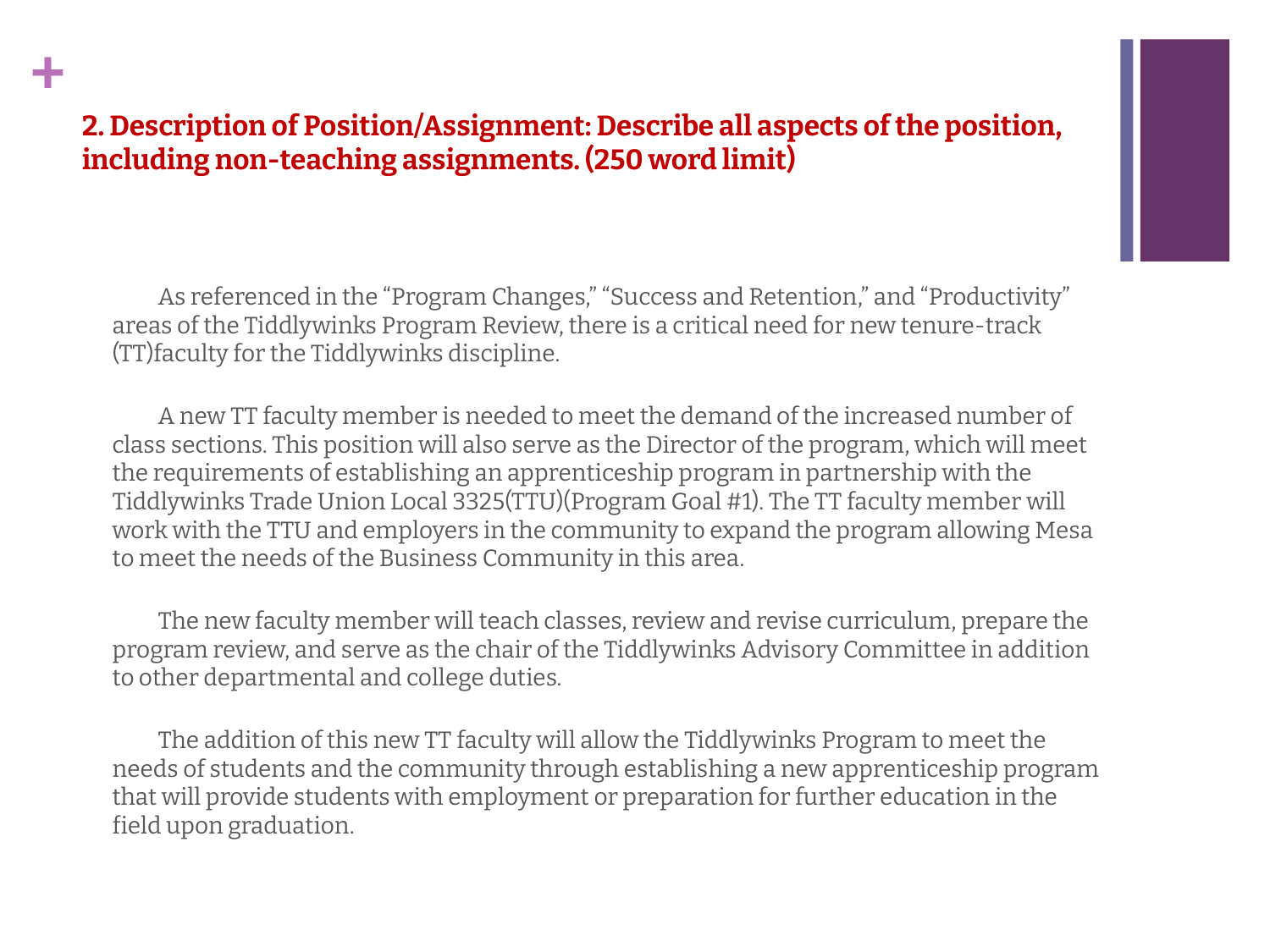

# 2. Description of Position/Assignment: Describe all aspects of the position, including non-teaching assignments. (250 word limit)
As referenced in the “Program Changes,” “Success and Retention,” and “Productivity” areas of the Tiddlywinks Program Review, there is a critical need for new tenure-track (TT)faculty for the Tiddlywinks discipline.
A new TT faculty member is needed to meet the demand of the increased number of class sections. This position will also serve as the Director of the program, which will meet the requirements of establishing an apprenticeship program in partnership with the Tiddlywinks Trade Union Local 3325(TTU)(Program Goal #1). The TT faculty member will work with the TTU and employers in the community to expand the program allowing Mesa to meet the needs of the Business Community in this area.
The new faculty member will teach classes, review and revise curriculum, prepare the program review, and serve as the chair of the Tiddlywinks Advisory Committee in addition to other departmental and college duties.
The addition of this new TT faculty will allow the Tiddlywinks Program to meet the needs of students and the community through establishing a new apprenticeship program that will provide students with employment or preparation for further education in the field upon graduation.